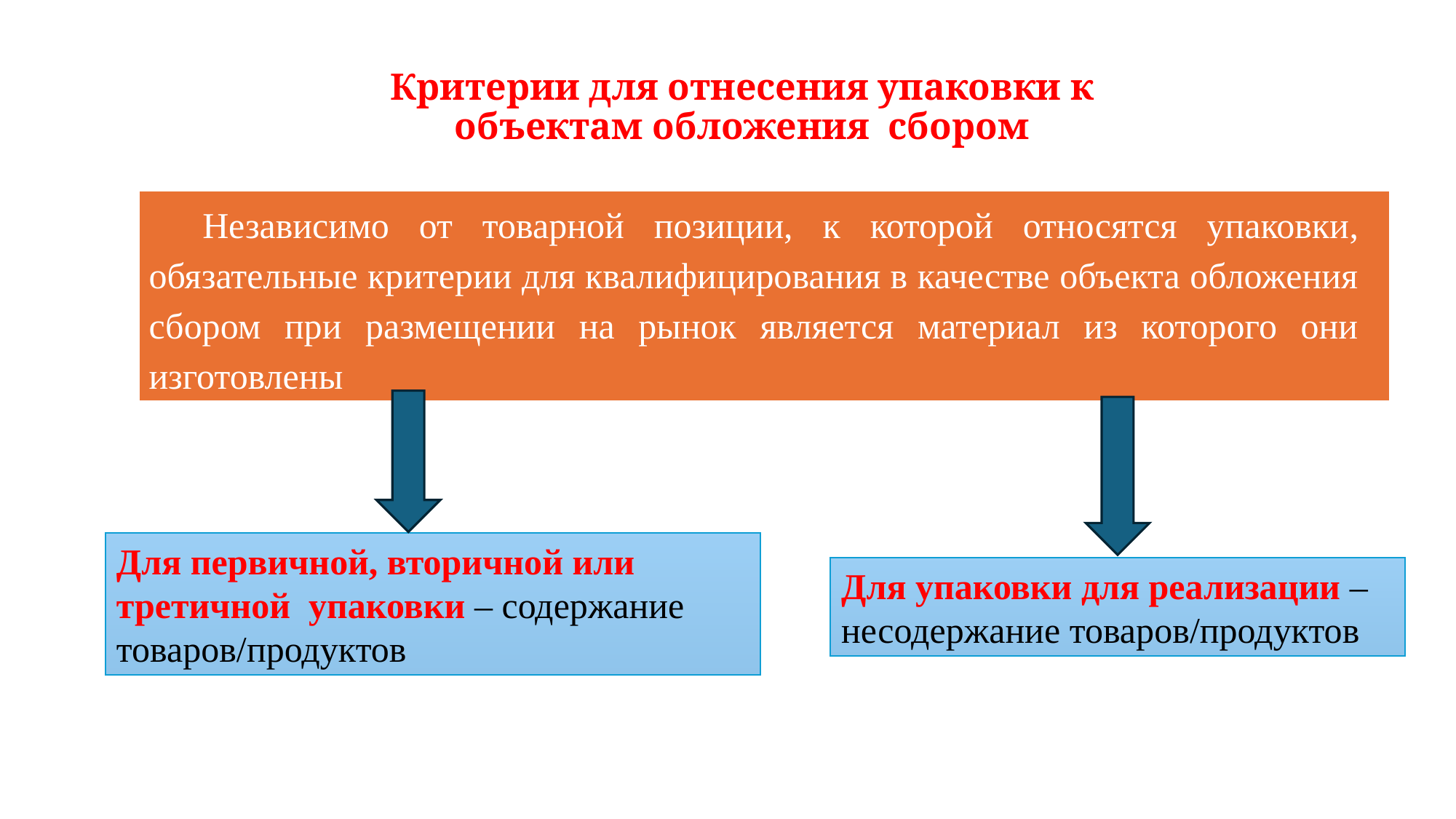

Критерии для отнесения упаковки к объектам обложения  сбором
Независимо от товарной позиции, к которой относятся упаковки, обязательные критерии для квалифицирования в качестве объекта обложения сбором при размещении на рынок является материал из которого они изготовлены

Для первичной, вторичной или третичной  упаковки – содержание товаров/продуктов
Для упаковки для реализации – несодержание товаров/продуктов